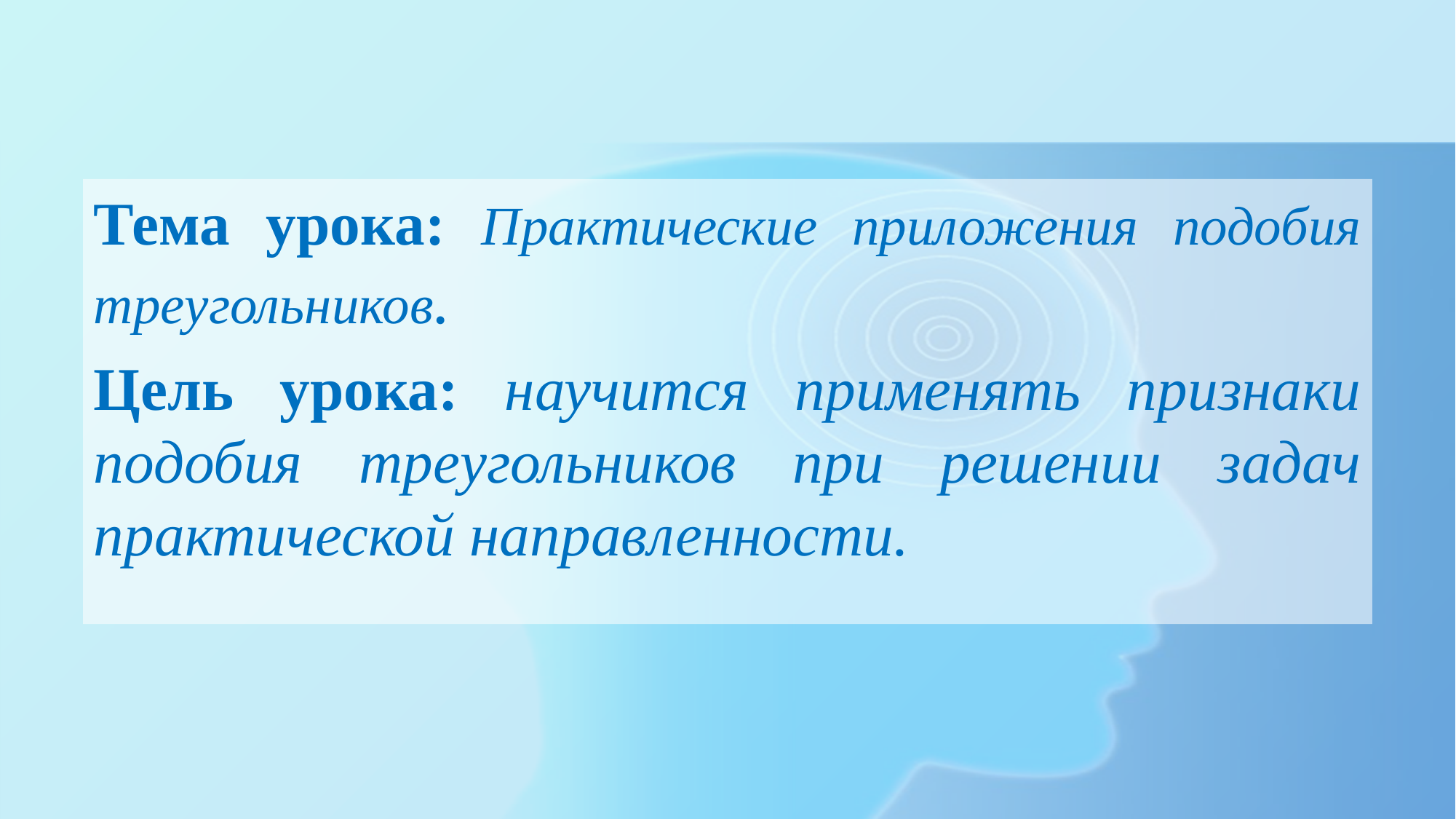

Тема урока: Практические приложения подобия треугольников.
Цель урока: научится применять признаки подобия треугольников при решении задач практической направленности.